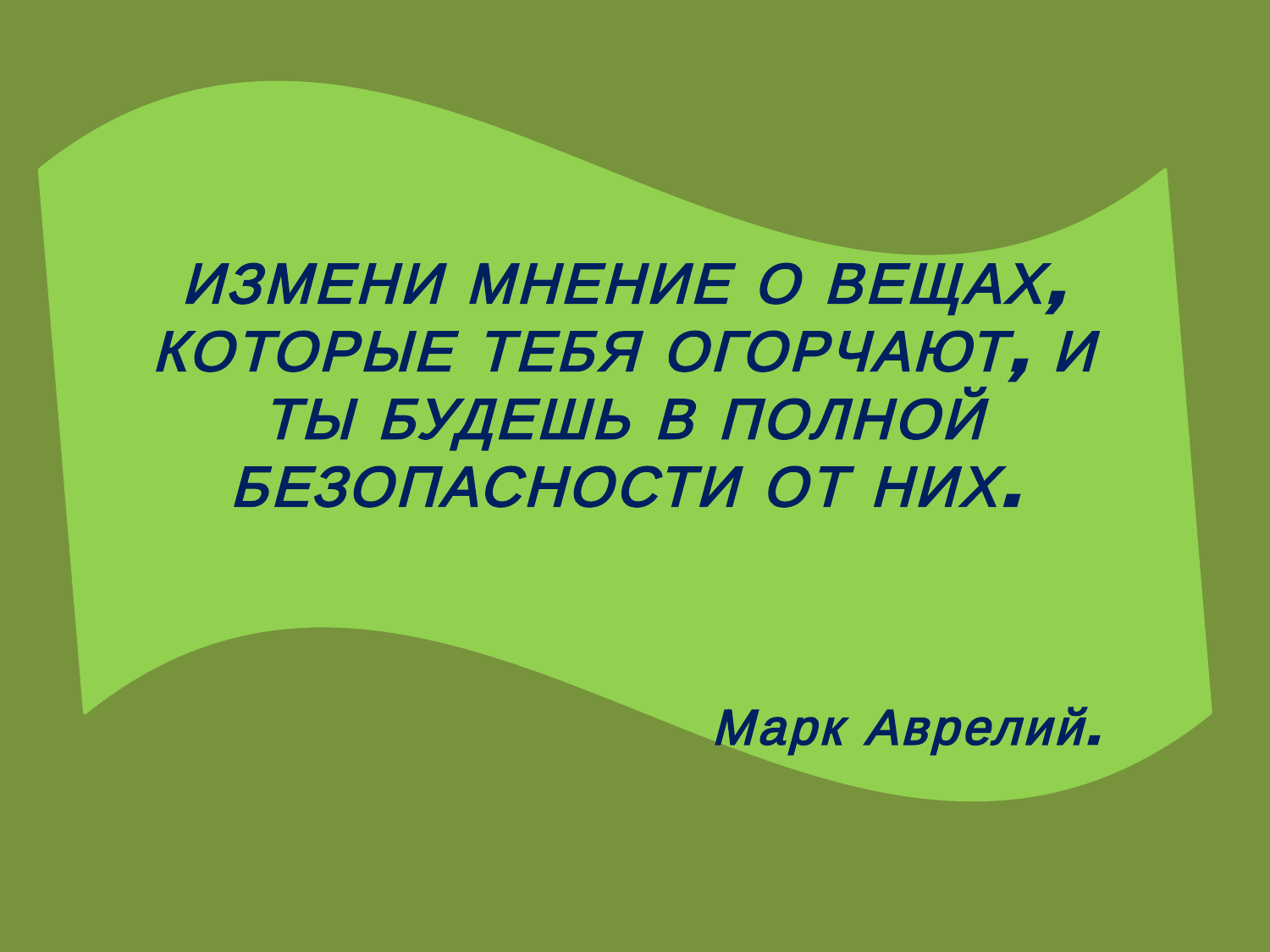

ИЗМЕНИ МНЕНИЕ О ВЕЩАХ, КОТОРЫЕ ТЕБЯ ОГОРЧАЮТ, И ТЫ БУДЕШЬ В ПОЛНОЙ БЕЗОПАСНОСТИ ОТ НИХ.

                            Марк Аврелий.